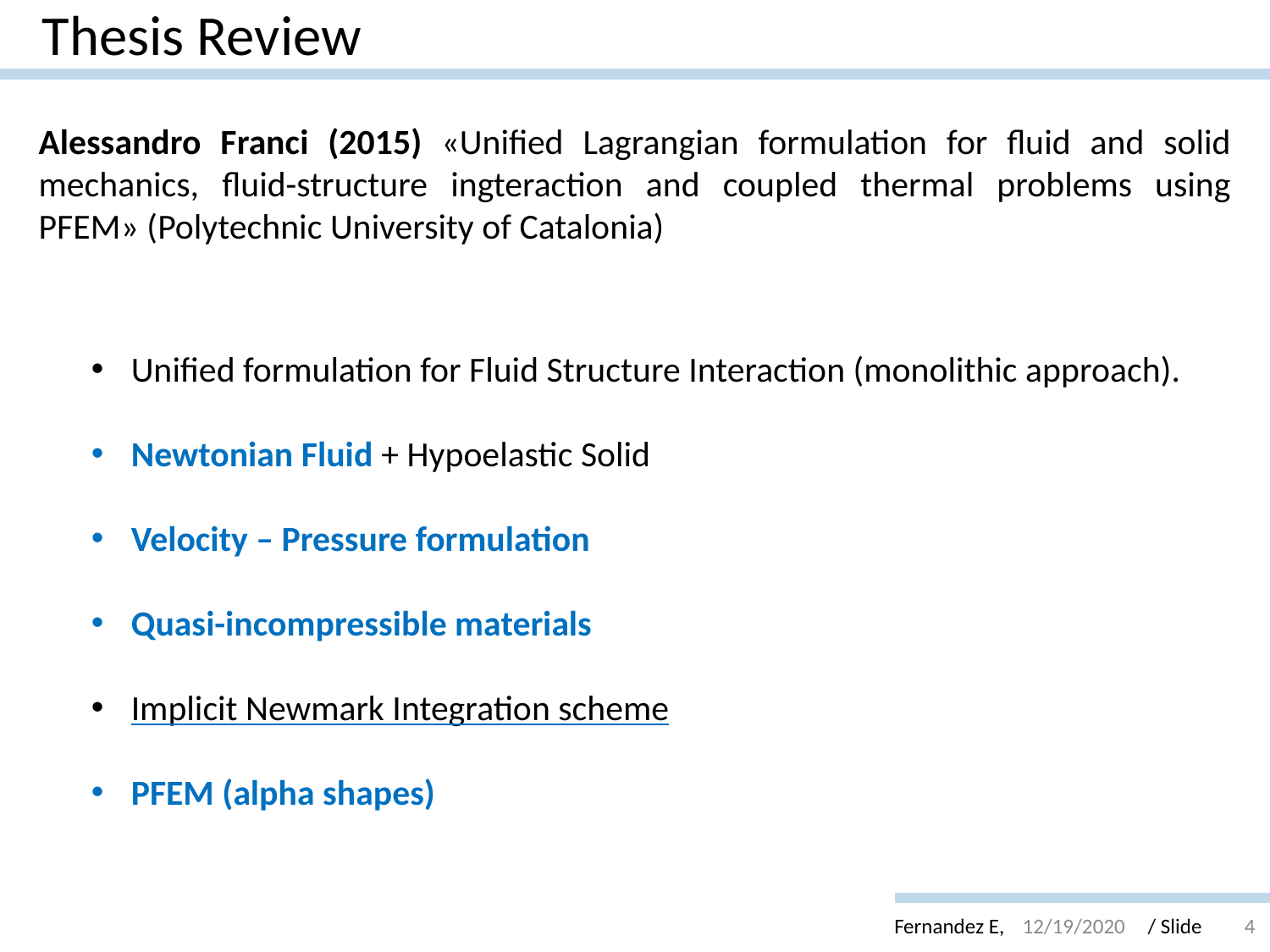

# Thesis Review
Alessandro Franci (2015) «Unified Lagrangian formulation for fluid and solid mechanics, fluid-structure ingteraction and coupled thermal problems using PFEM» (Polytechnic University of Catalonia)
Unified formulation for Fluid Structure Interaction (monolithic approach).

Newtonian Fluid + Hypoelastic Solid

Velocity – Pressure formulation

Quasi-incompressible materials

Implicit Newmark Integration scheme

PFEM (alpha shapes)

12/19/2020
4